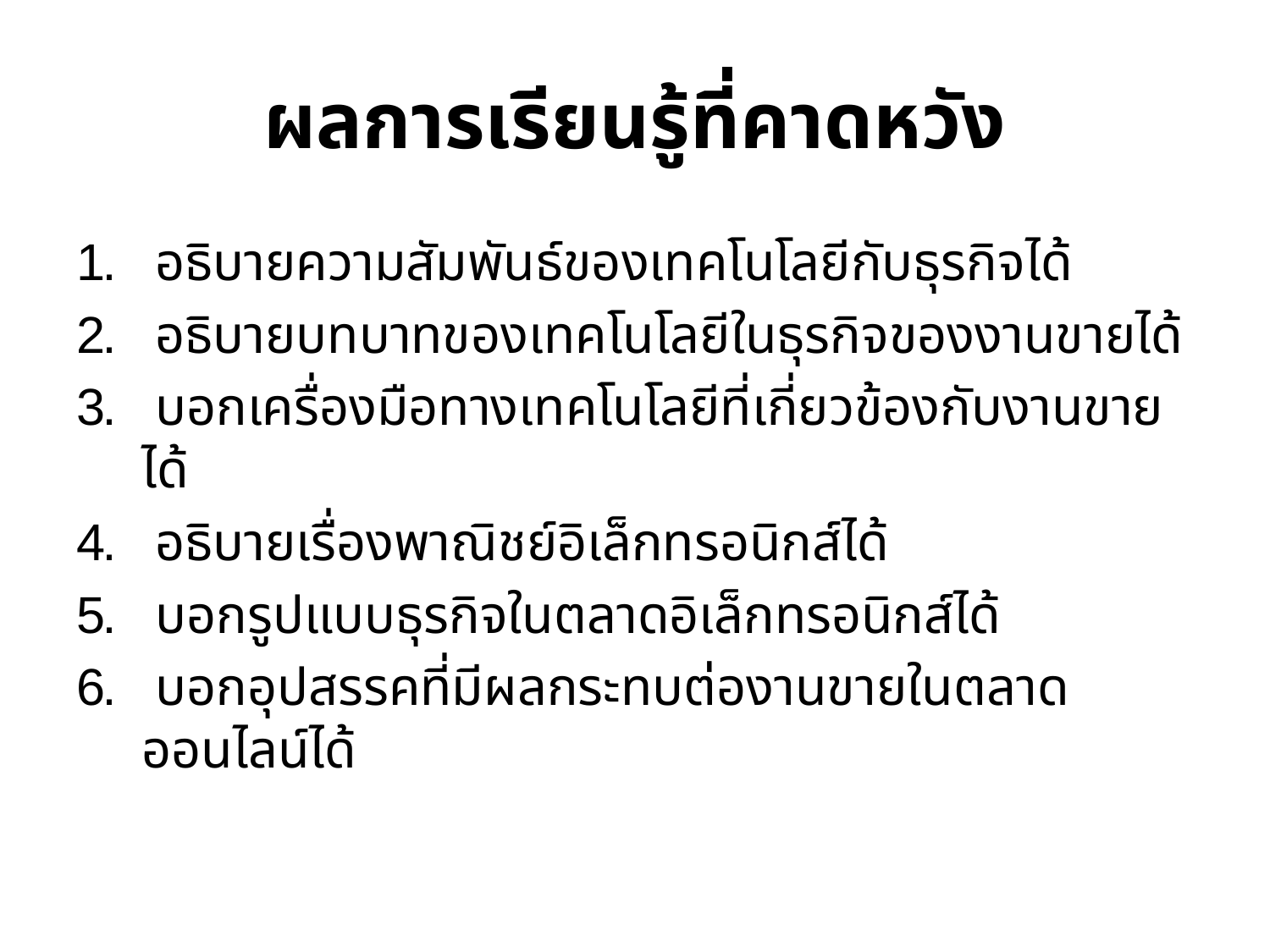

# ผลการเรียนรู้ที่คาดหวัง
 อธิบายความสัมพันธ์ของเทคโนโลยีกับธุรกิจได้
 อธิบายบทบาทของเทคโนโลยีในธุรกิจของงานขายได้
 บอกเครื่องมือทางเทคโนโลยีที่เกี่ยวข้องกับงานขายได้
 อธิบายเรื่องพาณิชย์อิเล็กทรอนิกส์ได้
 บอกรูปแบบธุรกิจในตลาดอิเล็กทรอนิกส์ได้
 บอกอุปสรรคที่มีผลกระทบต่องานขายในตลาดออนไลน์ได้